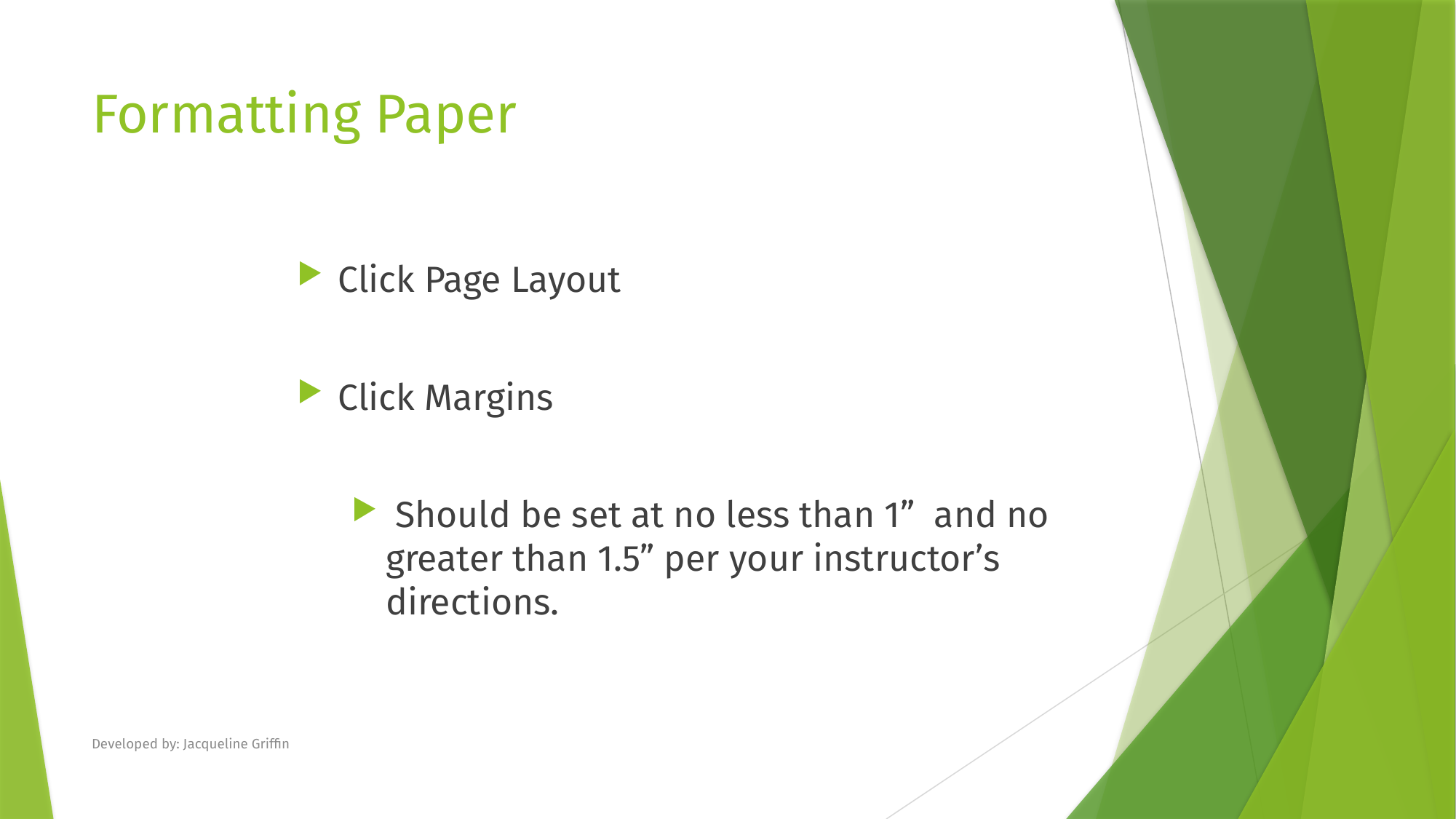

# Formatting Paper
Click Page Layout

Click Margins

 Should be set at no less than 1”  and no greater than 1.5” per your instructor’s directions.

Developed by: Jacqueline Griffin